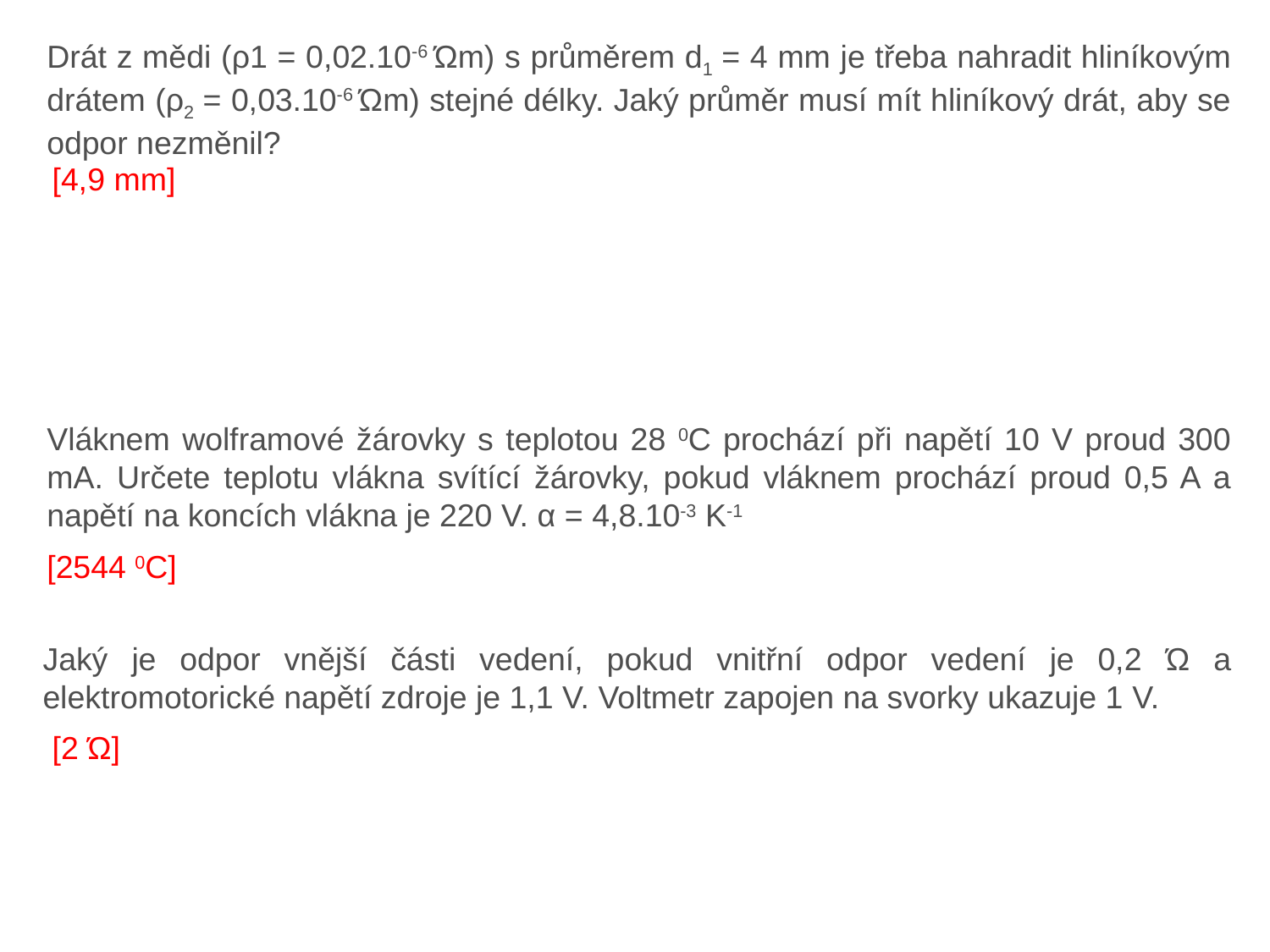

Drát z mědi (ρ1 = 0,02.10-6 Ώm) s průměrem d1 = 4 mm je třeba nahradit hliníkovým drátem (ρ2 = 0,03.10-6 Ώm) stejné délky. Jaký průměr musí mít hliníkový drát, aby se odpor nezměnil?
[4,9 mm]
Vláknem wolframové žárovky s teplotou 28 0C prochází při napětí 10 V proud 300 mA. Určete teplotu vlákna svítící žárovky, pokud vláknem prochází proud 0,5 A a napětí na koncích vlákna je 220 ​​V. α = 4,8.10-3 K-1
[2544 0C]
Jaký je odpor vnější části vedení, pokud vnitřní odpor vedení je 0,2 Ώ a elektromotorické napětí zdroje je 1,1 V. Voltmetr zapojen na svorky ukazuje 1 V.
[2 Ώ]